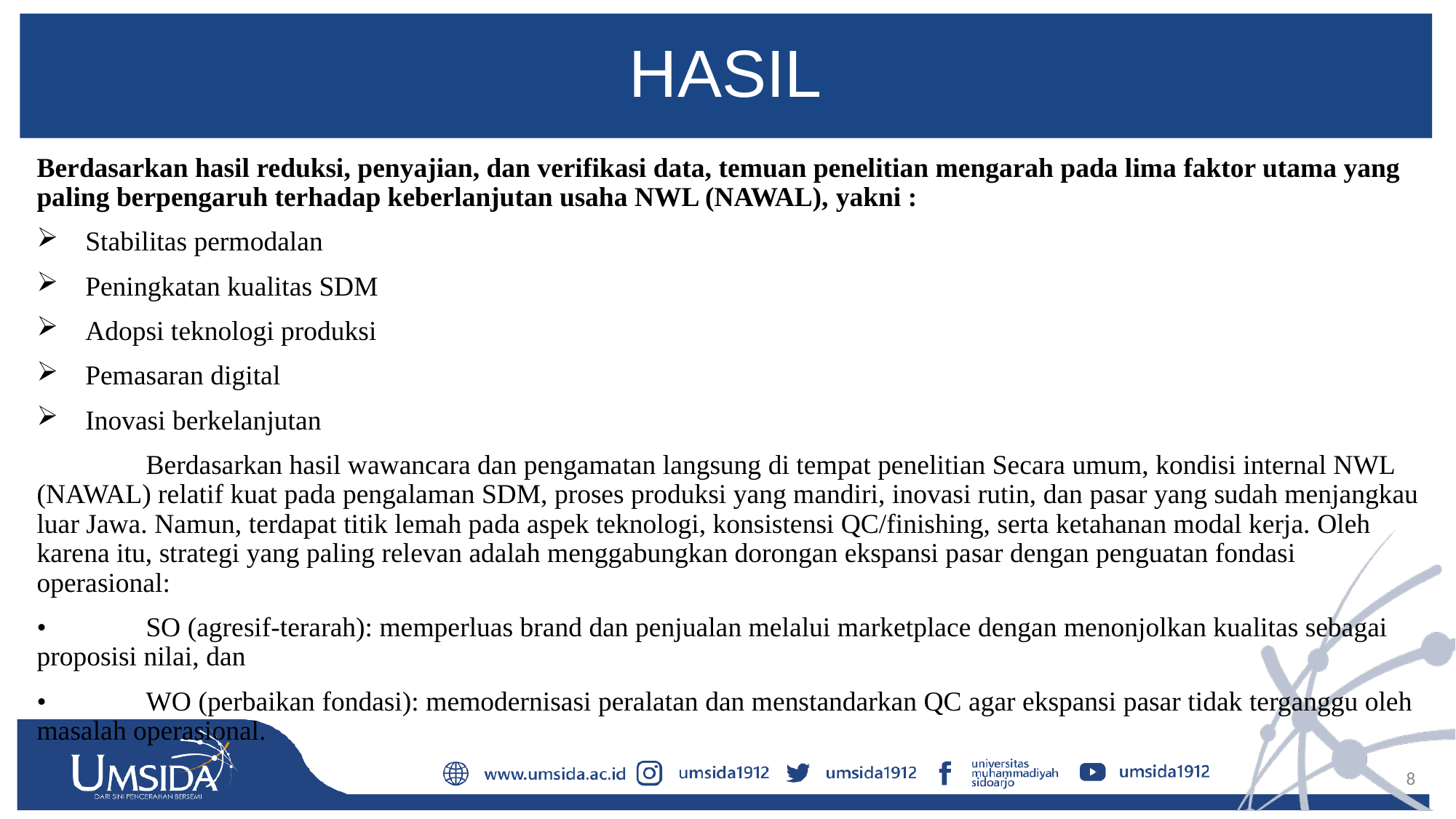

# HASIL
Berdasarkan hasil reduksi, penyajian, dan verifikasi data, temuan penelitian mengarah pada lima faktor utama yang paling berpengaruh terhadap keberlanjutan usaha NWL (NAWAL), yakni :
Stabilitas permodalan
Peningkatan kualitas SDM
Adopsi teknologi produksi
Pemasaran digital
Inovasi berkelanjutan
	Berdasarkan hasil wawancara dan pengamatan langsung di tempat penelitian Secara umum, kondisi internal NWL (NAWAL) relatif kuat pada pengalaman SDM, proses produksi yang mandiri, inovasi rutin, dan pasar yang sudah menjangkau luar Jawa. Namun, terdapat titik lemah pada aspek teknologi, konsistensi QC/finishing, serta ketahanan modal kerja. Oleh karena itu, strategi yang paling relevan adalah menggabungkan dorongan ekspansi pasar dengan penguatan fondasi operasional:
•	SO (agresif-terarah): memperluas brand dan penjualan melalui marketplace dengan menonjolkan kualitas sebagai proposisi nilai, dan
•	WO (perbaikan fondasi): memodernisasi peralatan dan menstandarkan QC agar ekspansi pasar tidak terganggu oleh masalah operasional.